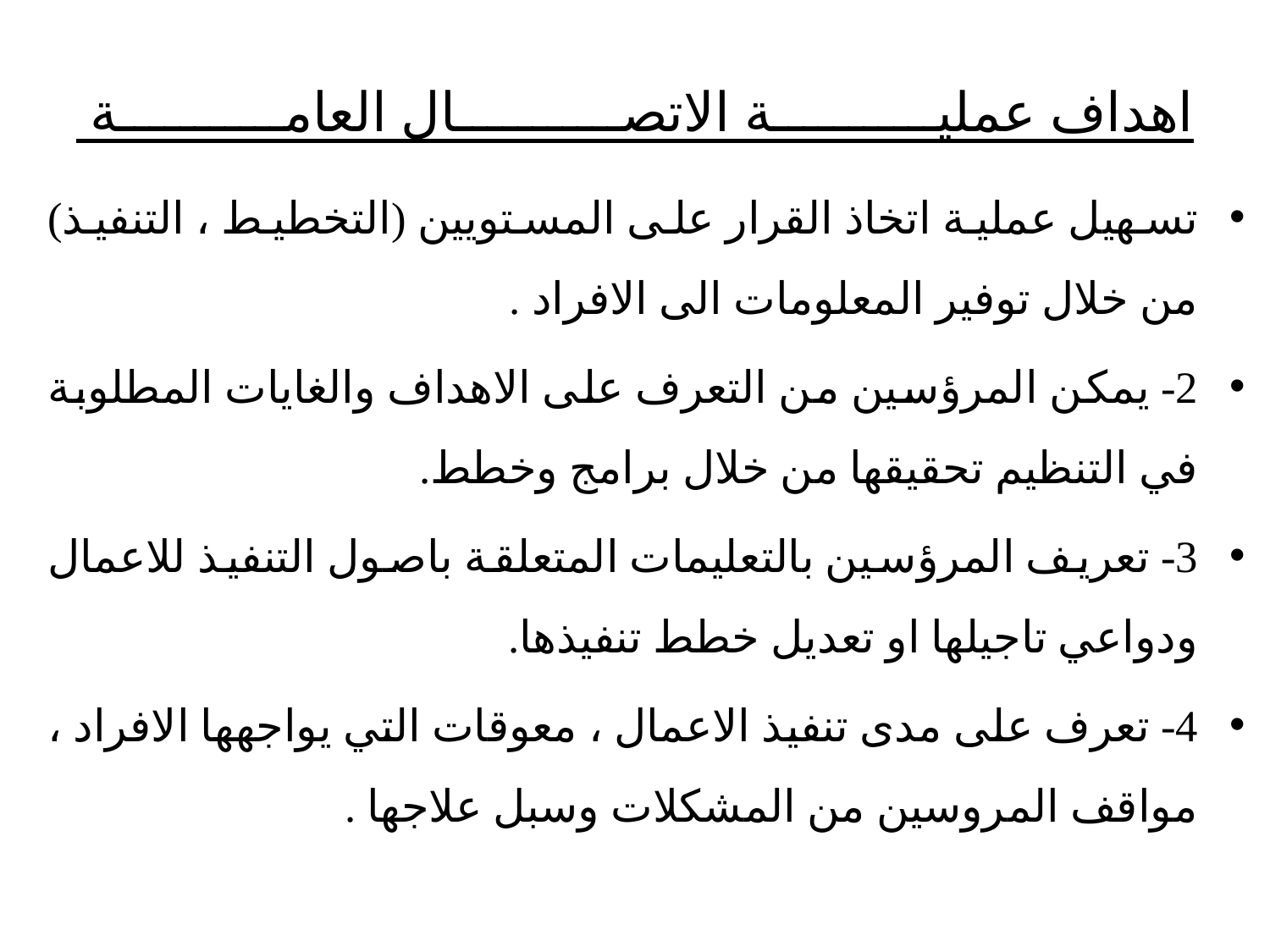

# اهداف عملية الاتصال العامة
تسهيل عملية اتخاذ القرار على المستويين (التخطيط ، التنفيذ) من خلال توفير المعلومات الى الافراد .
2- يمكن المرؤسين من التعرف على الاهداف والغايات المطلوبة في التنظيم تحقيقها من خلال برامج وخطط.
3- تعريف المرؤسين بالتعليمات المتعلقة باصول التنفيذ للاعمال ودواعي تاجيلها او تعديل خطط تنفيذها.
4- تعرف على مدى تنفيذ الاعمال ، معوقات التي يواجهها الافراد ، مواقف المروسين من المشكلات وسبل علاجها .